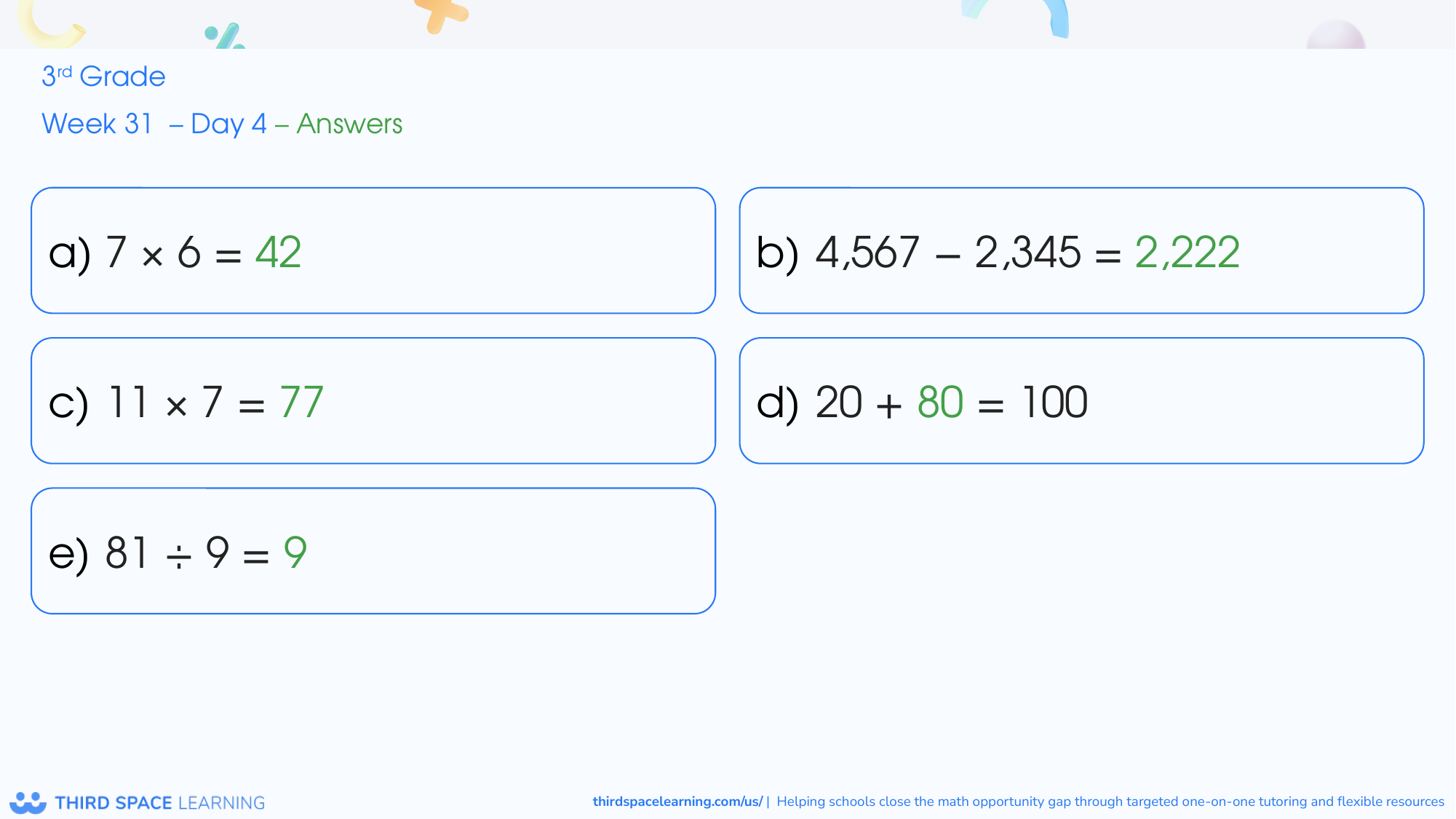

3rd Grade
Week 31  – Day 4 – Answers
7 × 6 = 42
4,567 − 2,345 = 2,222
11 × 7 = 77
20 + 80 = 100
81 ÷ 9 = 9